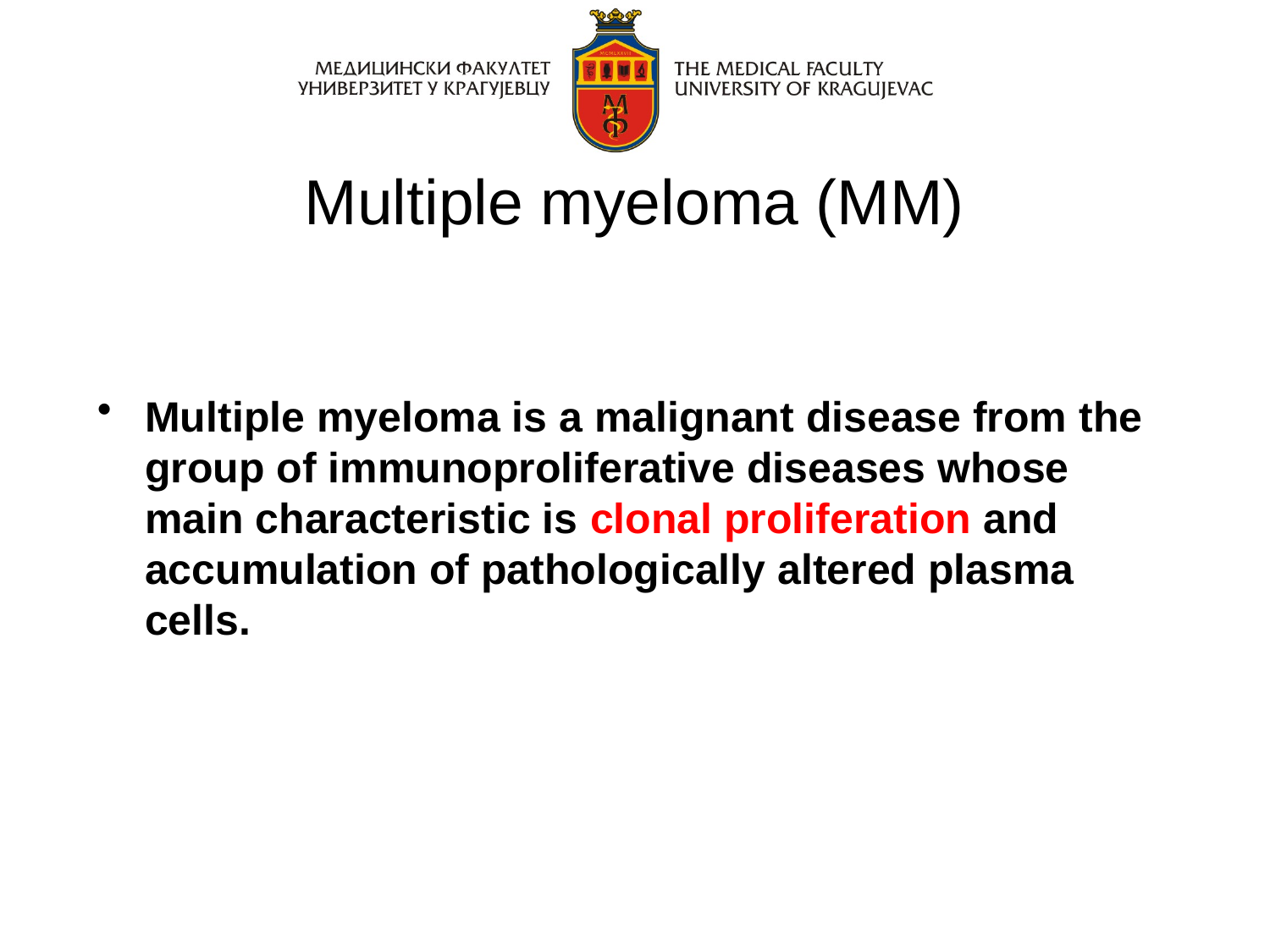

# Multiple myeloma (MM)

Multiple myeloma is a malignant disease from the group of immunoproliferative diseases whose main characteristic is clonal proliferation and accumulation of pathologically altered plasma cells.